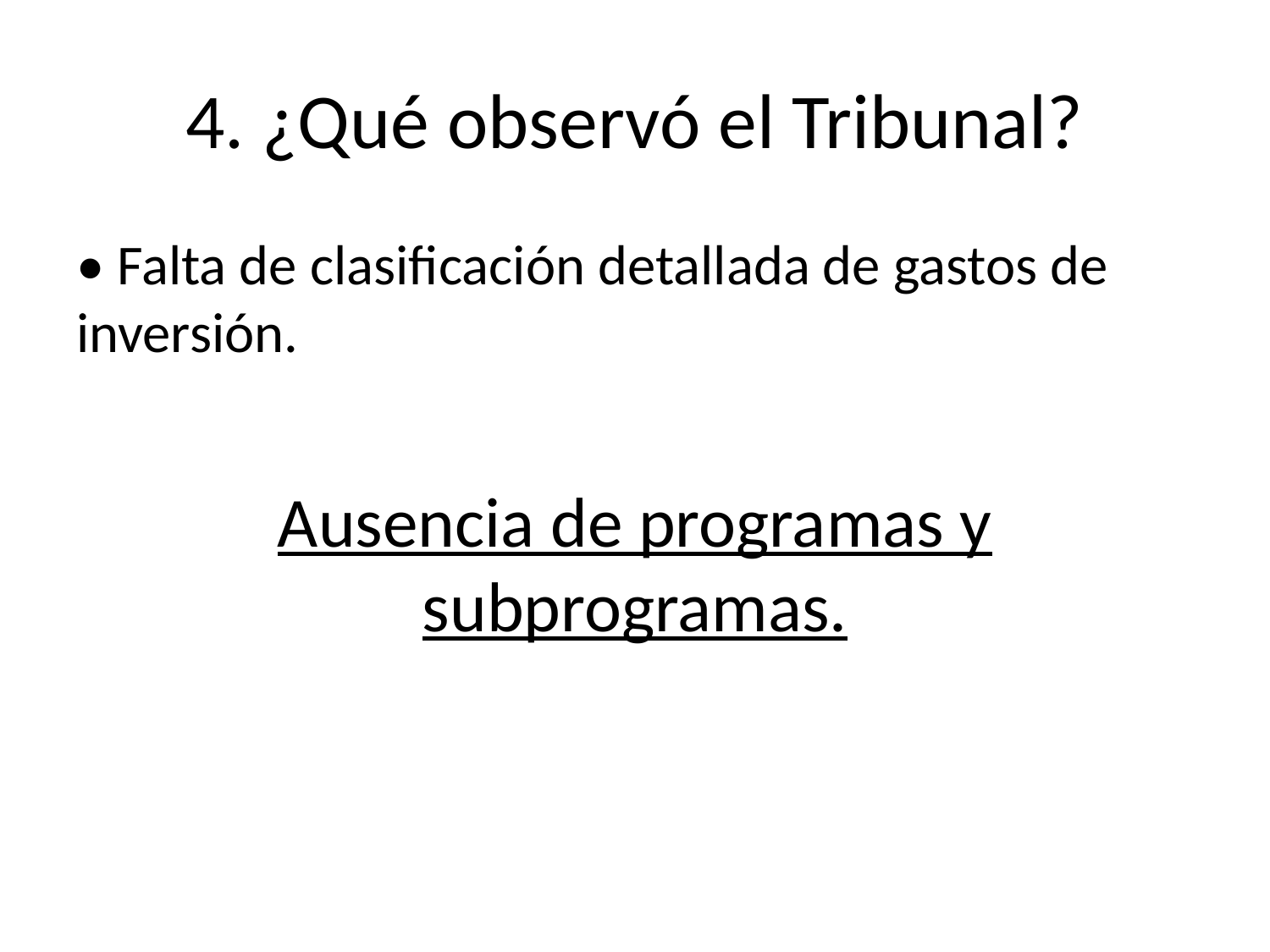

# 4. ¿Qué observó el Tribunal?
• Falta de clasificación detallada de gastos de inversión.

Ausencia de programas y subprogramas.